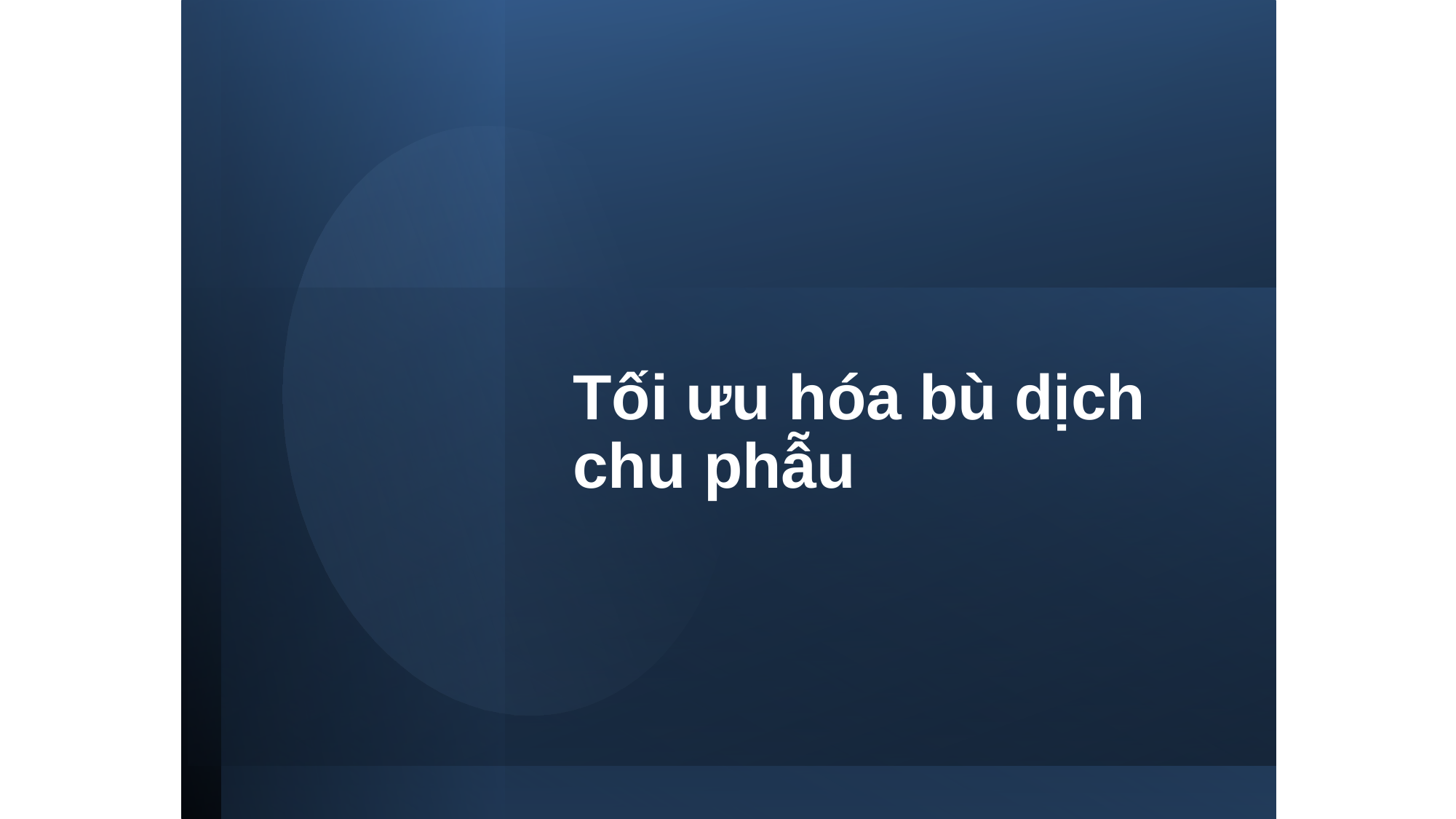

# Tối ưu hóa bù dịch chu phẫu